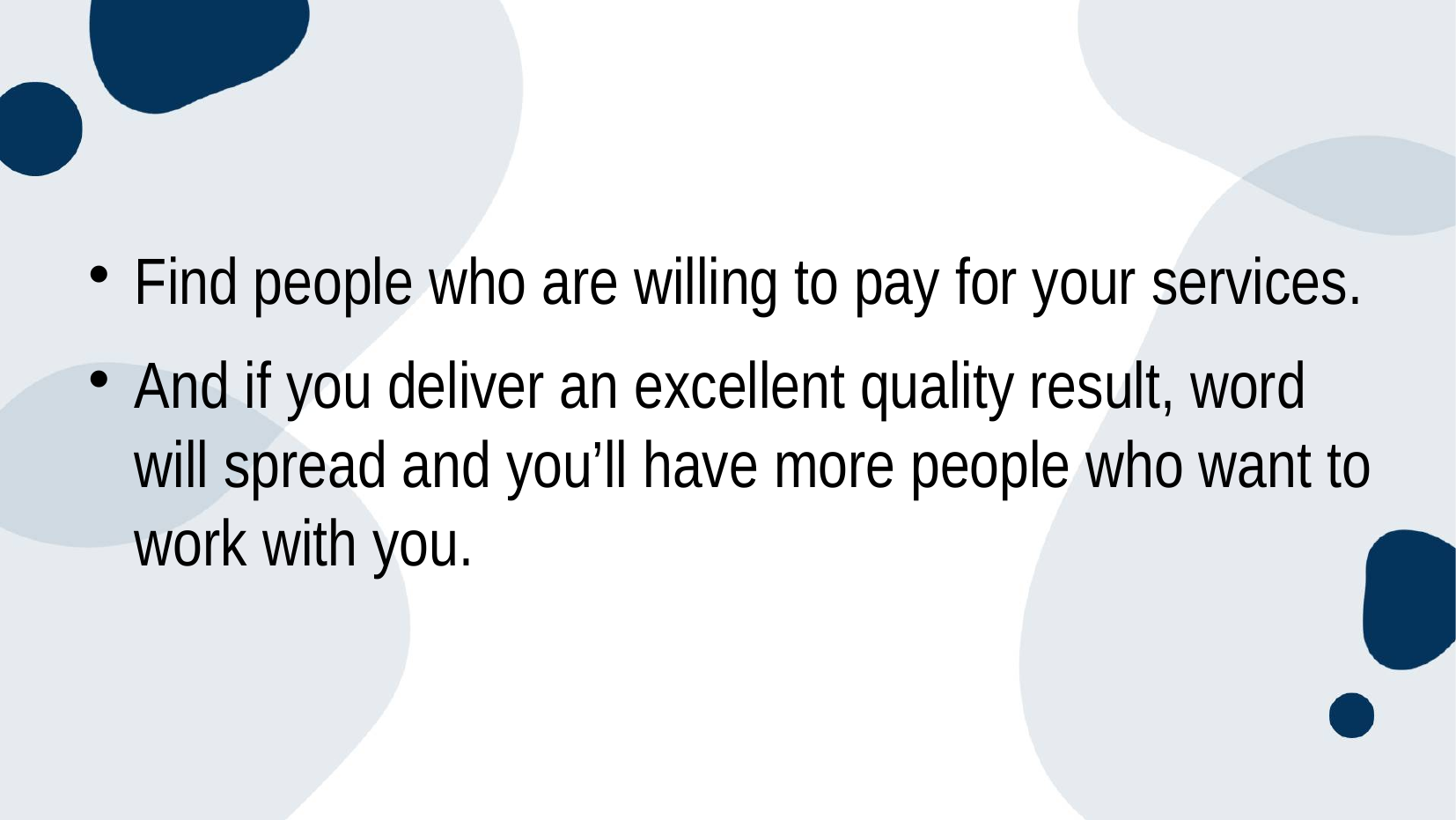

#
Find people who are willing to pay for your services.
And if you deliver an excellent quality result, word will spread and you’ll have more people who want to work with you.